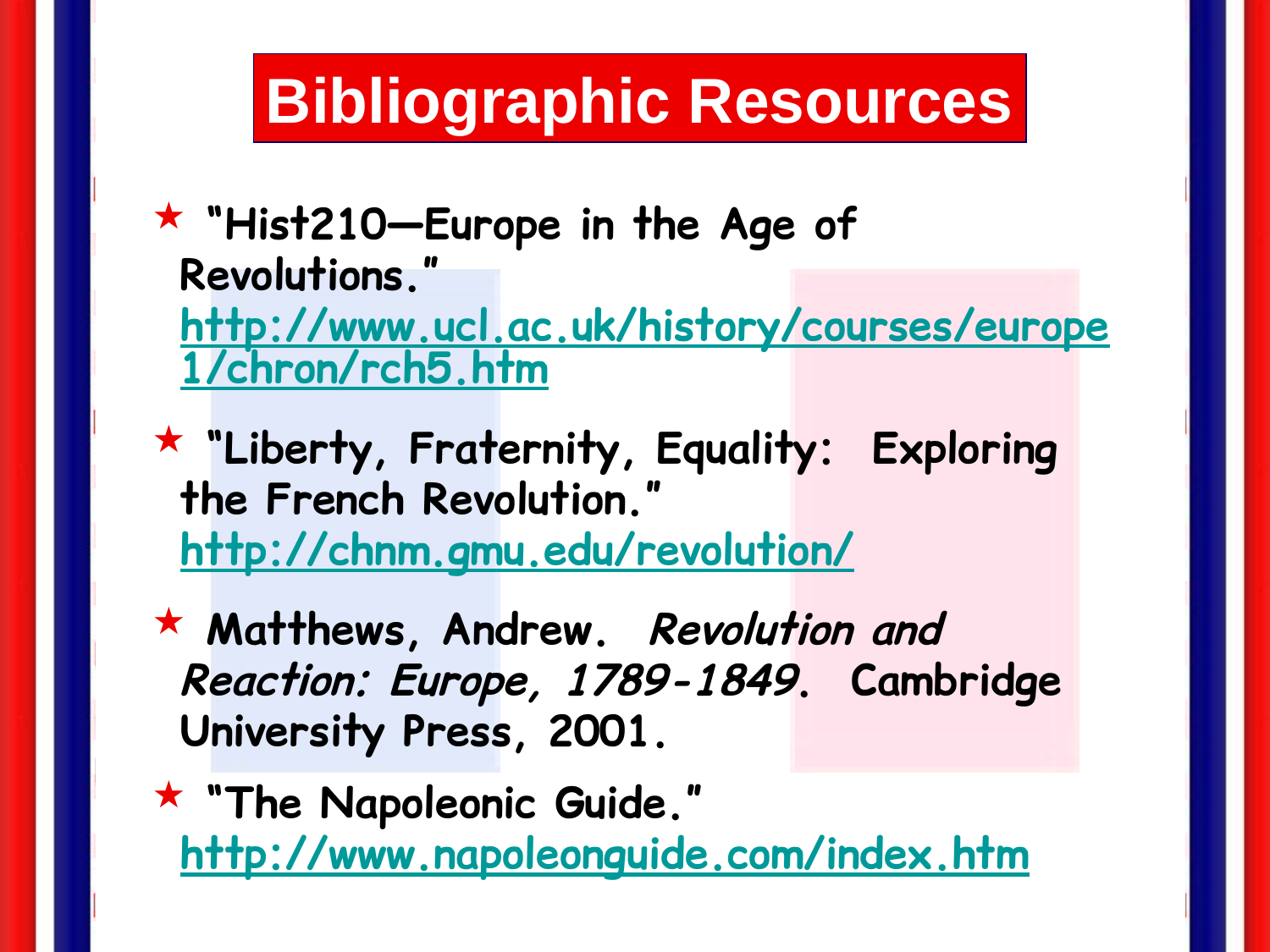

Bibliographic Resources
 “Hist210—Europe in the Age of Revolutions.”
http://www.ucl.ac.uk/history/courses/europe1/chron/rch5.htm
 “Liberty, Fraternity, Equality:  Exploring the French Revolution.” http://chnm.gmu.edu/revolution/
 Matthews, Andrew.  Revolution and  Reaction: Europe, 1789-1849.  Cambridge
University Press, 2001.
 “The Napoleonic Guide.”
http://www.napoleonguide.com/index.htm